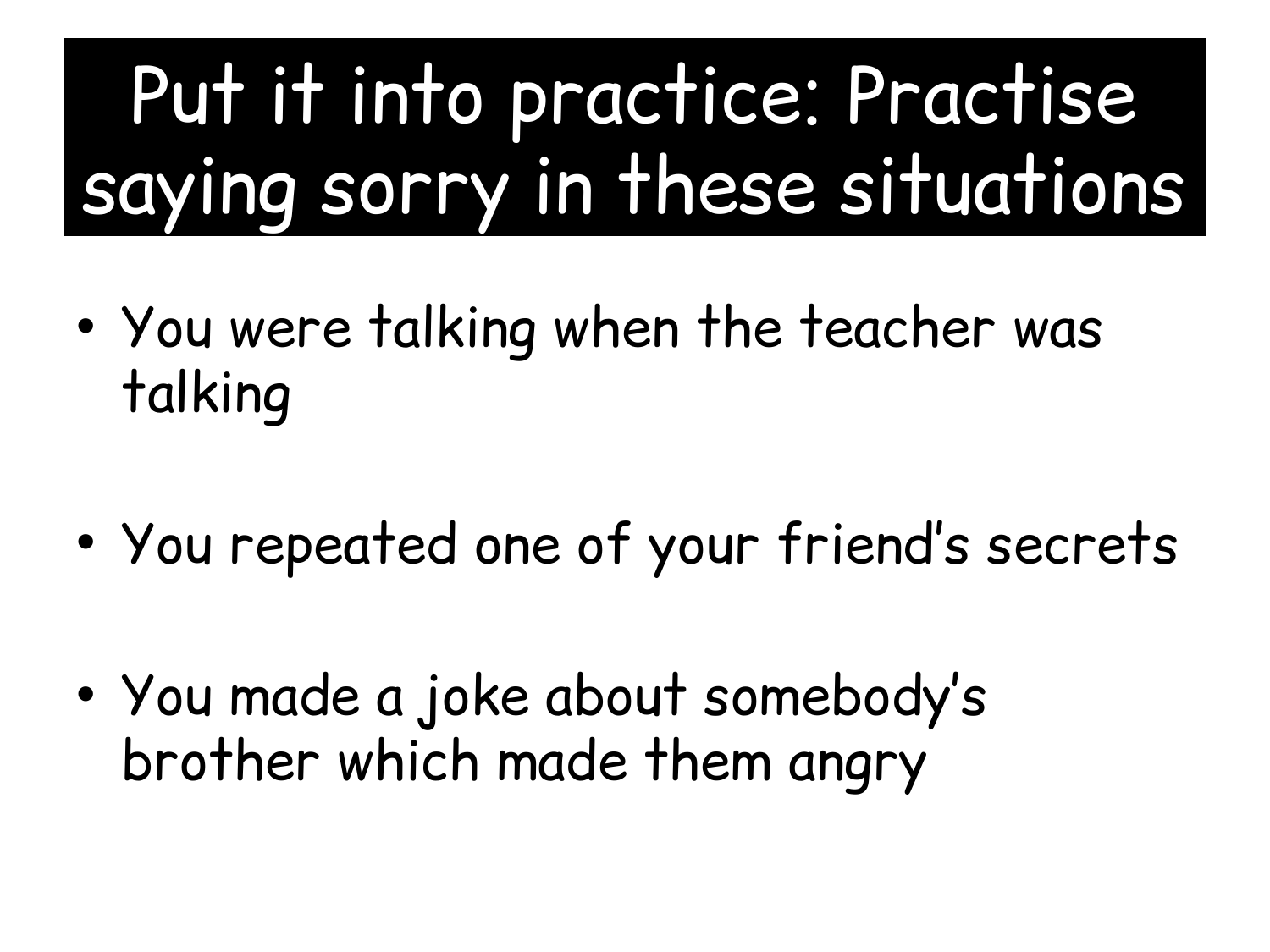

# Put it into practice: Practise saying sorry in these situations
You were talking when the teacher was talking

You repeated one of your friend’s secrets

You made a joke about somebody’s brother which made them angry